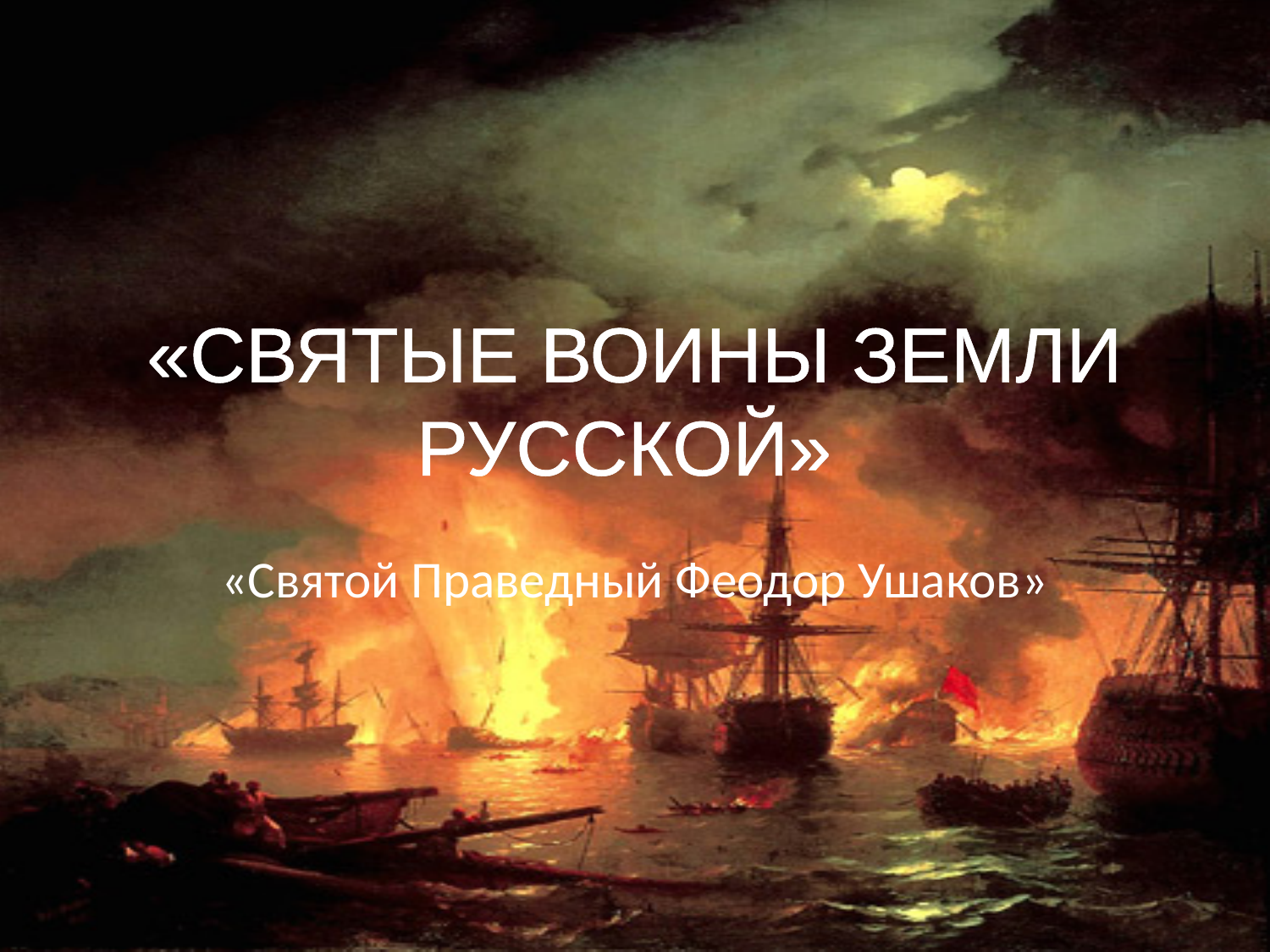

# «СВЯТЫЕ ВОИНЫ ЗЕМЛИ РУССКОЙ»
«Святой Праведный Феодор Ушаков»